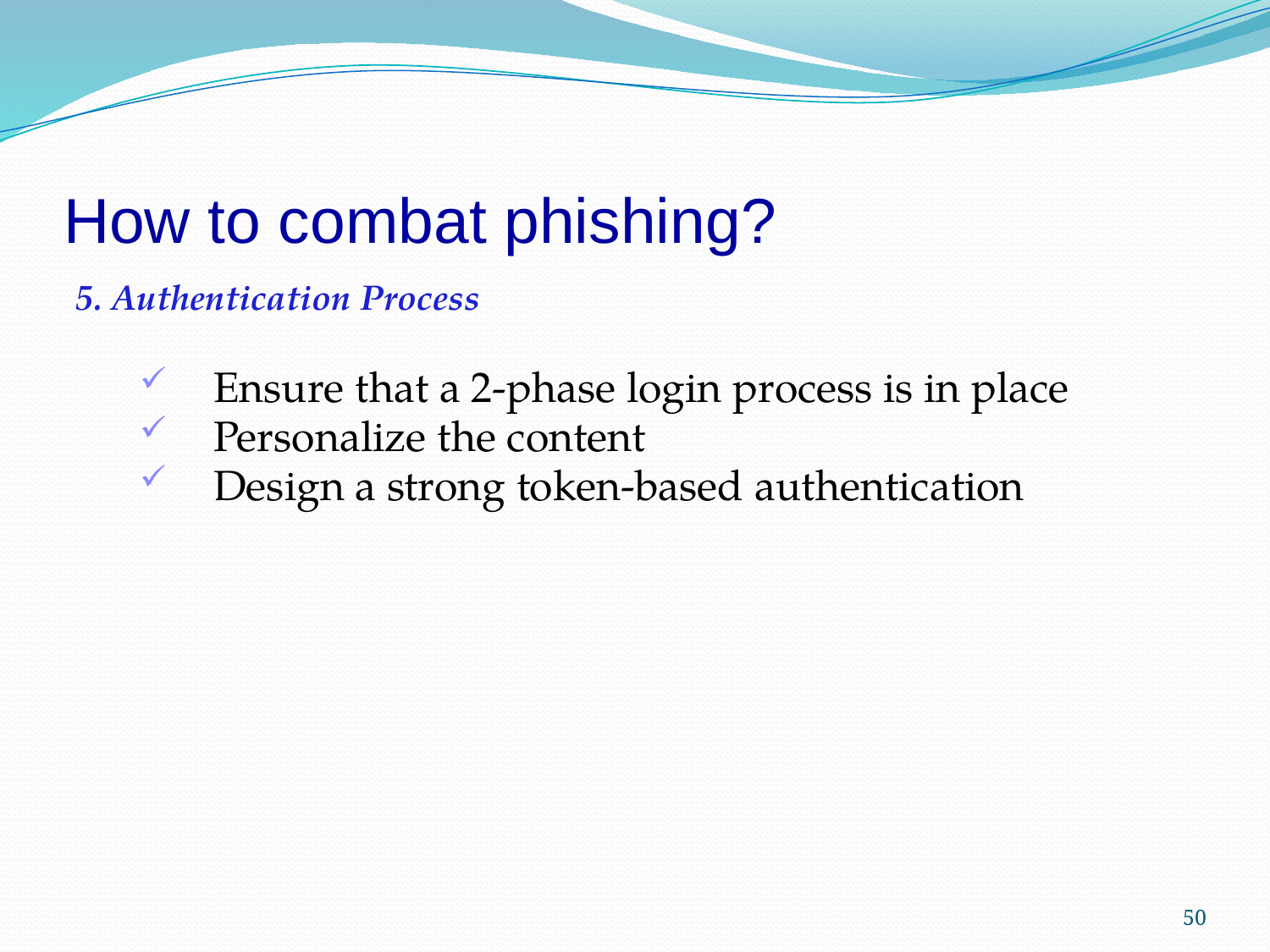

# How to combat phishing?
5. Authentication Process

Ensure that a 2-phase login process is in place
Personalize the content
Design a strong token-based authentication
50